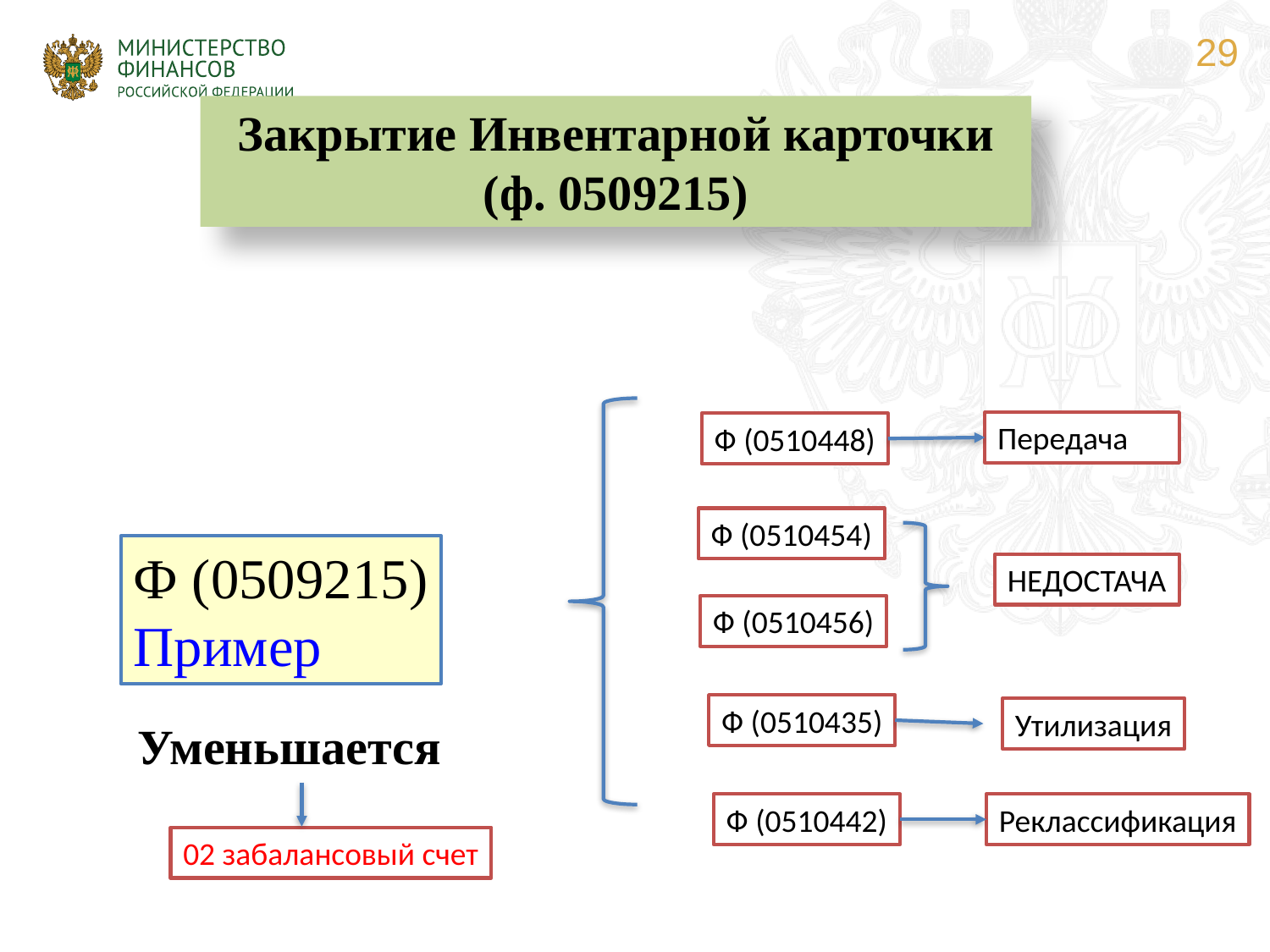

Закрытие Инвентарной карточки (ф. 0509215)

Передача
Ф (0510448)
Ф (0510454)

Ф (0509215)
Пример
НЕДОСТАЧА
Ф (0510456)
Ф (0510435)
Утилизация
Уменьшается
Ф (0510442)
Реклассификация
02 забалансовый счет